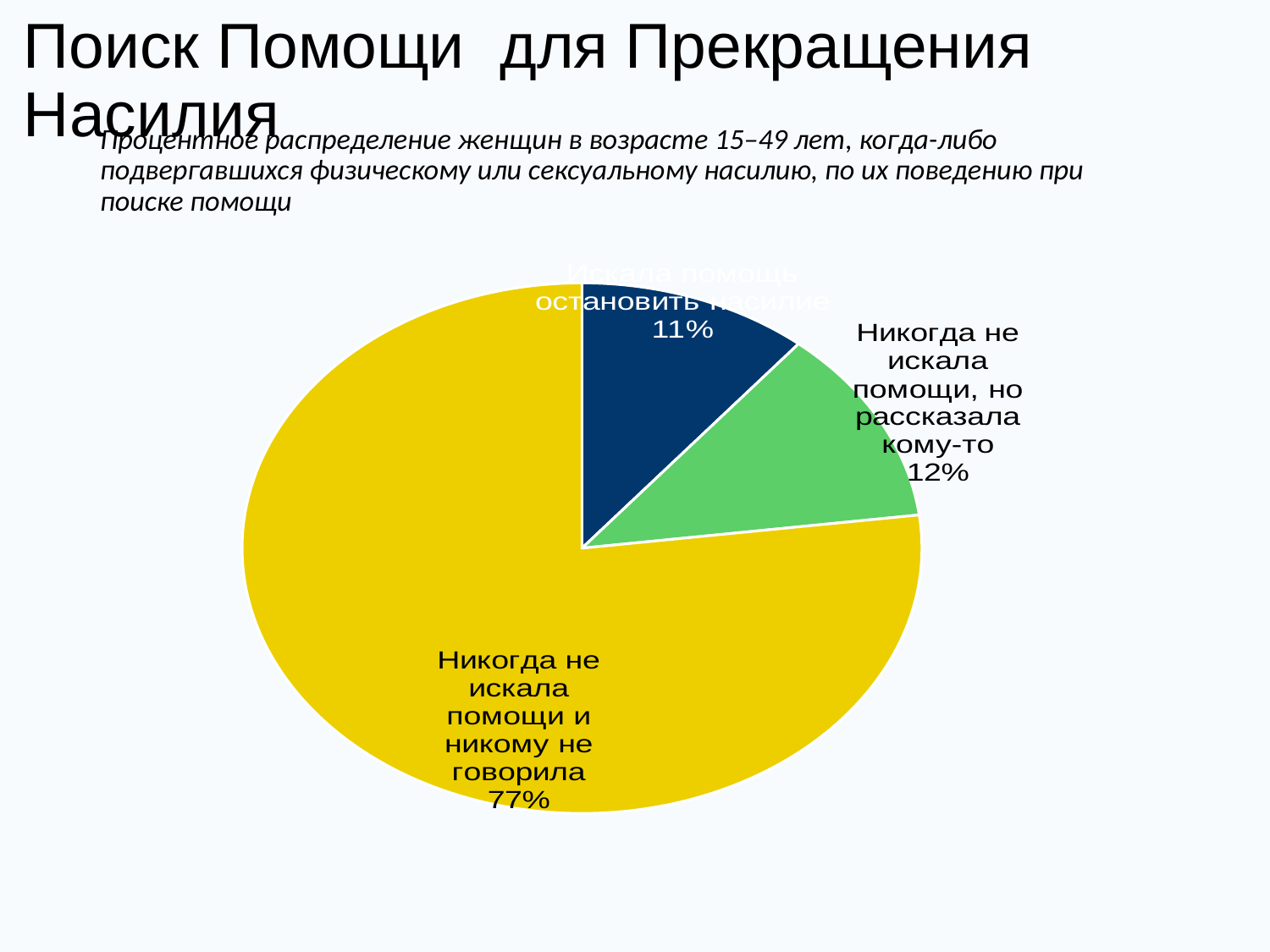

# Поиск Помощи  для Прекращения Насилия
Процентное распределение женщин в возрасте 15–49 лет, когда-либо подвергавшихся физическому или сексуальному насилию, по их поведению при поиске помощи

### Chart

| Category | Sales |
|---|---|
| Искала помощь остановить насилие | 11.0 |
| Никогда не искала помощи, но рассказала кому-то | 12.0 |
| Никогда не искала помощи и никому не говорила | 77.0 |